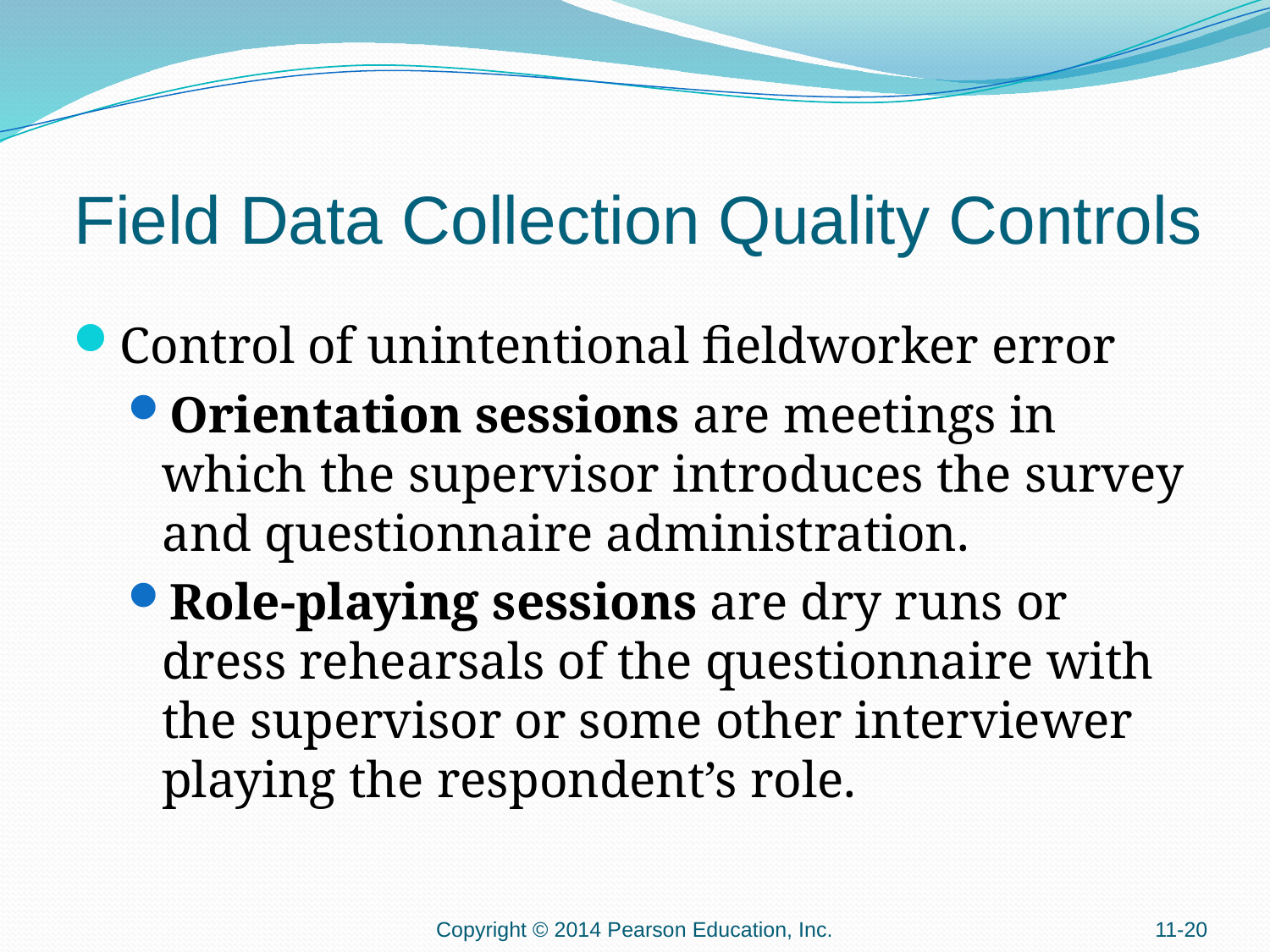

# Field Data Collection Quality Controls
Control of unintentional fieldworker error
Orientation sessions are meetings in which the supervisor introduces the survey and questionnaire administration.
Role-playing sessions are dry runs or dress rehearsals of the questionnaire with the supervisor or some other interviewer playing the respondent’s role.